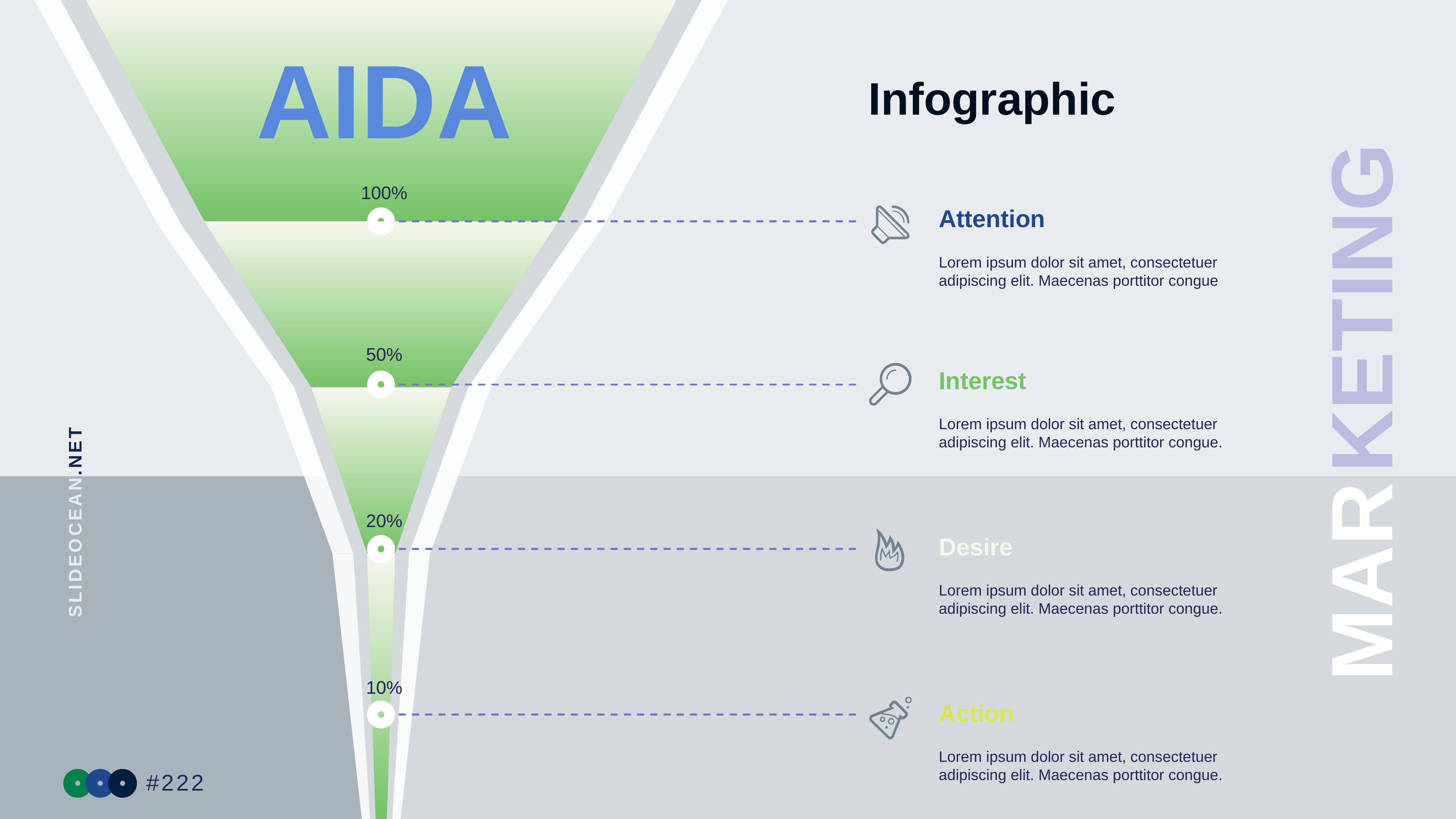

KETING
MAR
AIDA
Infographic
100%
Attention
Lorem ipsum dolor sit amet, consectetuer adipiscing elit. Maecenas porttitor congue

50%
Interest
Lorem ipsum dolor sit amet, consectetuer adipiscing elit. Maecenas porttitor congue.

20%
SLIDEOCEAN.NET

Desire
Lorem ipsum dolor sit amet, consectetuer adipiscing elit. Maecenas porttitor congue.

10%
Action
Lorem ipsum dolor sit amet, consectetuer adipiscing elit. Maecenas porttitor congue.

#222